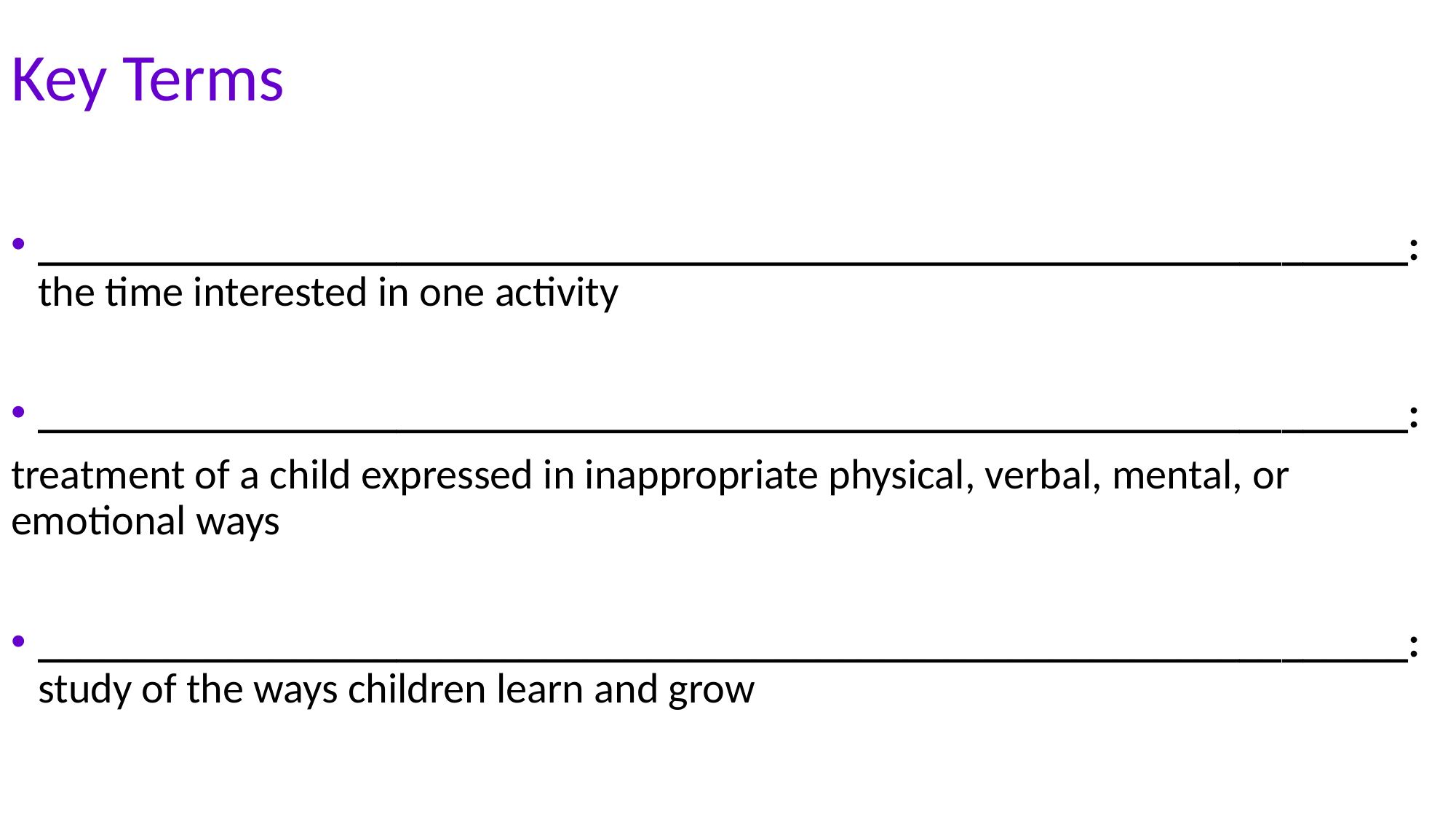

# Key Terms
_________________________________________________________________: the time interested in one activity

_________________________________________________________________:
treatment of a child expressed in inappropriate physical, verbal, mental, or emotional ways

_________________________________________________________________: study of the ways children learn and grow